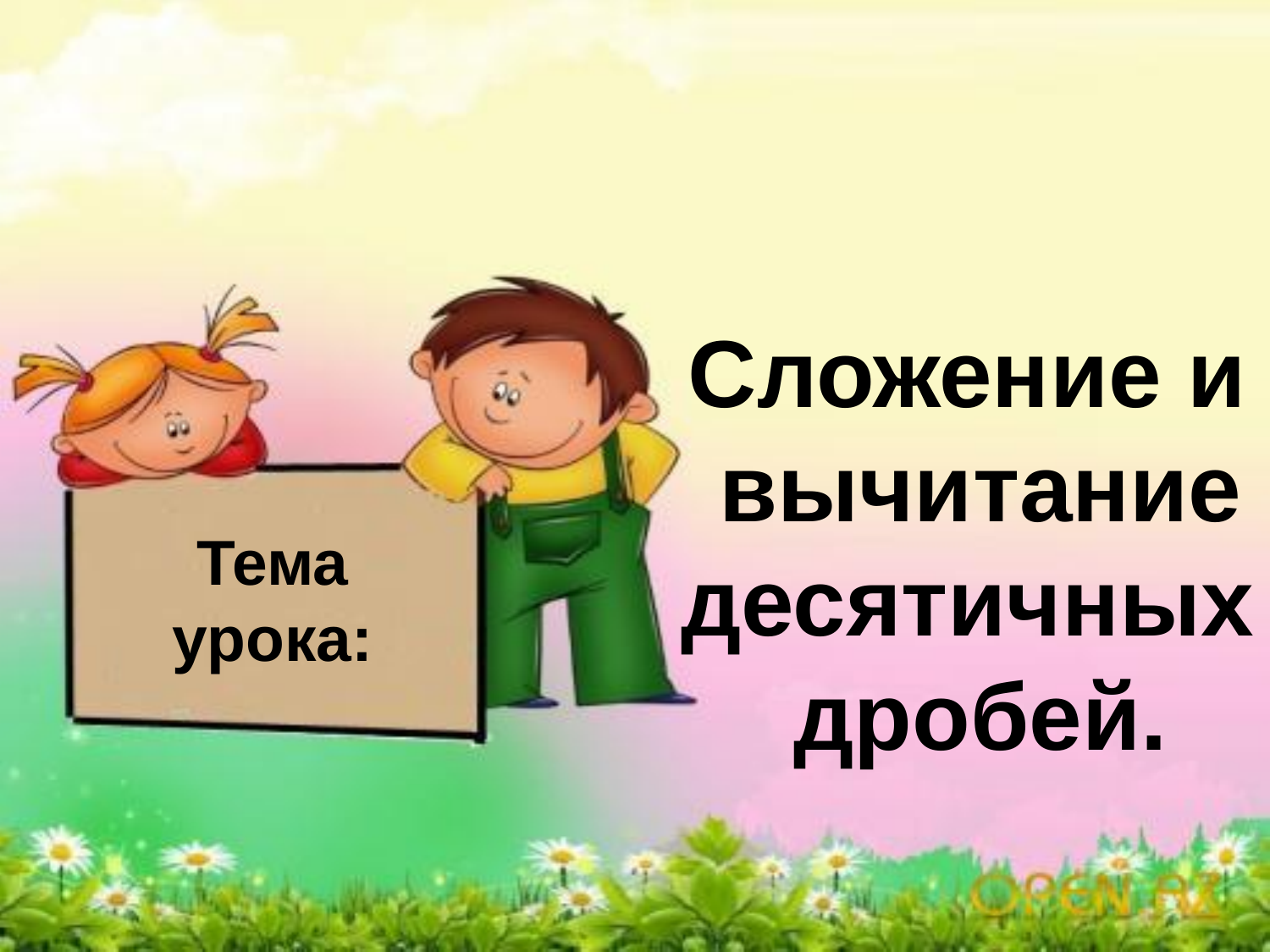

Сложение и
 вычитание десятичных
 дробей.
# Тема урока: